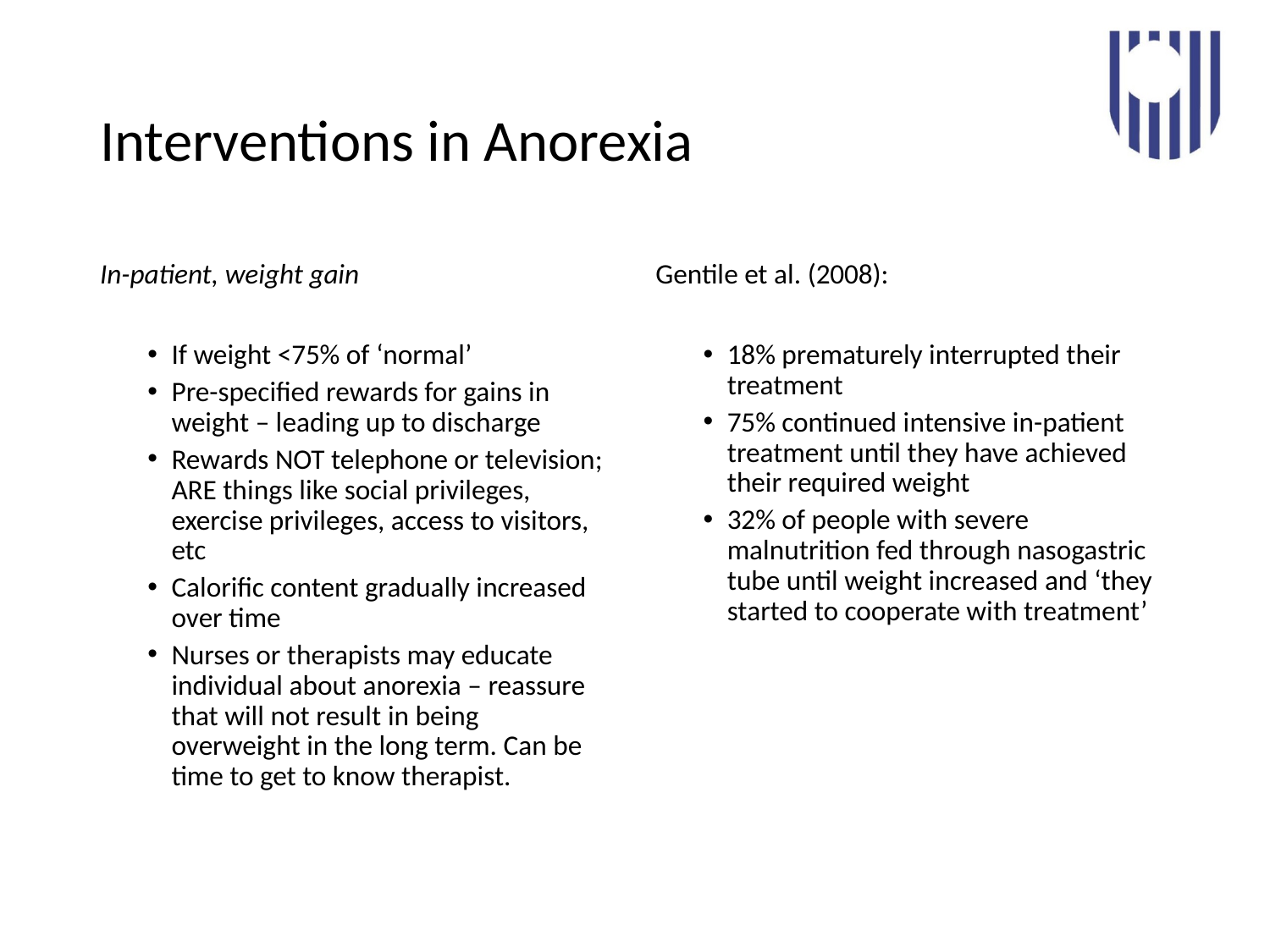

# Interventions in Anorexia
In-patient, weight gain

If weight <75% of ‘normal’
Pre-specified rewards for gains in weight – leading up to discharge
Rewards NOT telephone or television; ARE things like social privileges, exercise privileges, access to visitors, etc
Calorific content gradually increased over time
Nurses or therapists may educate individual about anorexia – reassure that will not result in being overweight in the long term. Can be time to get to know therapist.
Gentile et al. (2008):

18% prematurely interrupted their treatment
75% continued intensive in-patient treatment until they have achieved their required weight
32% of people with severe malnutrition fed through nasogastric tube until weight increased and ‘they started to cooperate with treatment’